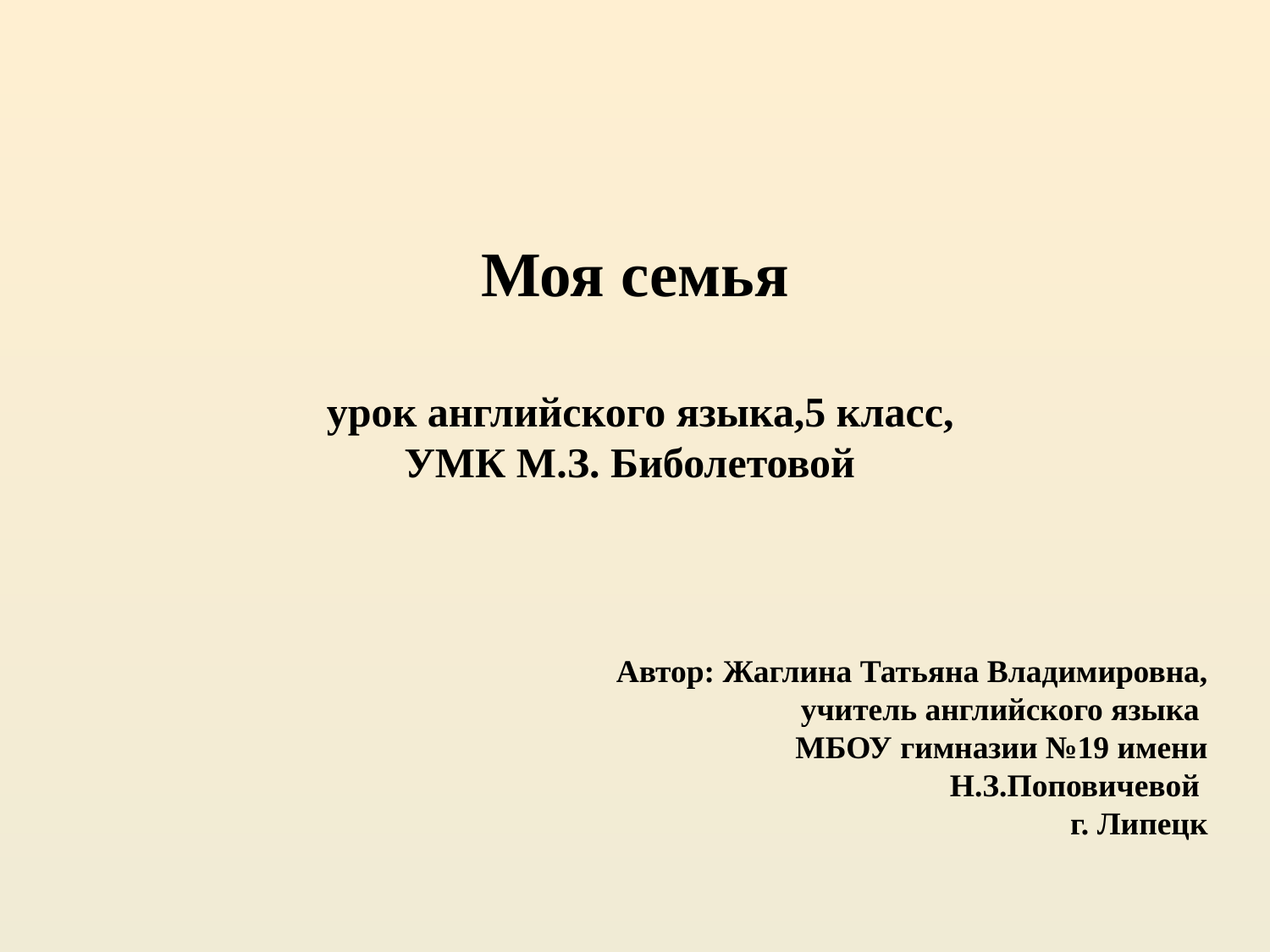

# Моя семья урок английского языка,5 класс, УМК М.З. Биболетовой
Автор: Жаглина Татьяна Владимировна, учитель английского языка
МБОУ гимназии №19 имени Н.З.Поповичевой
г. Липецк